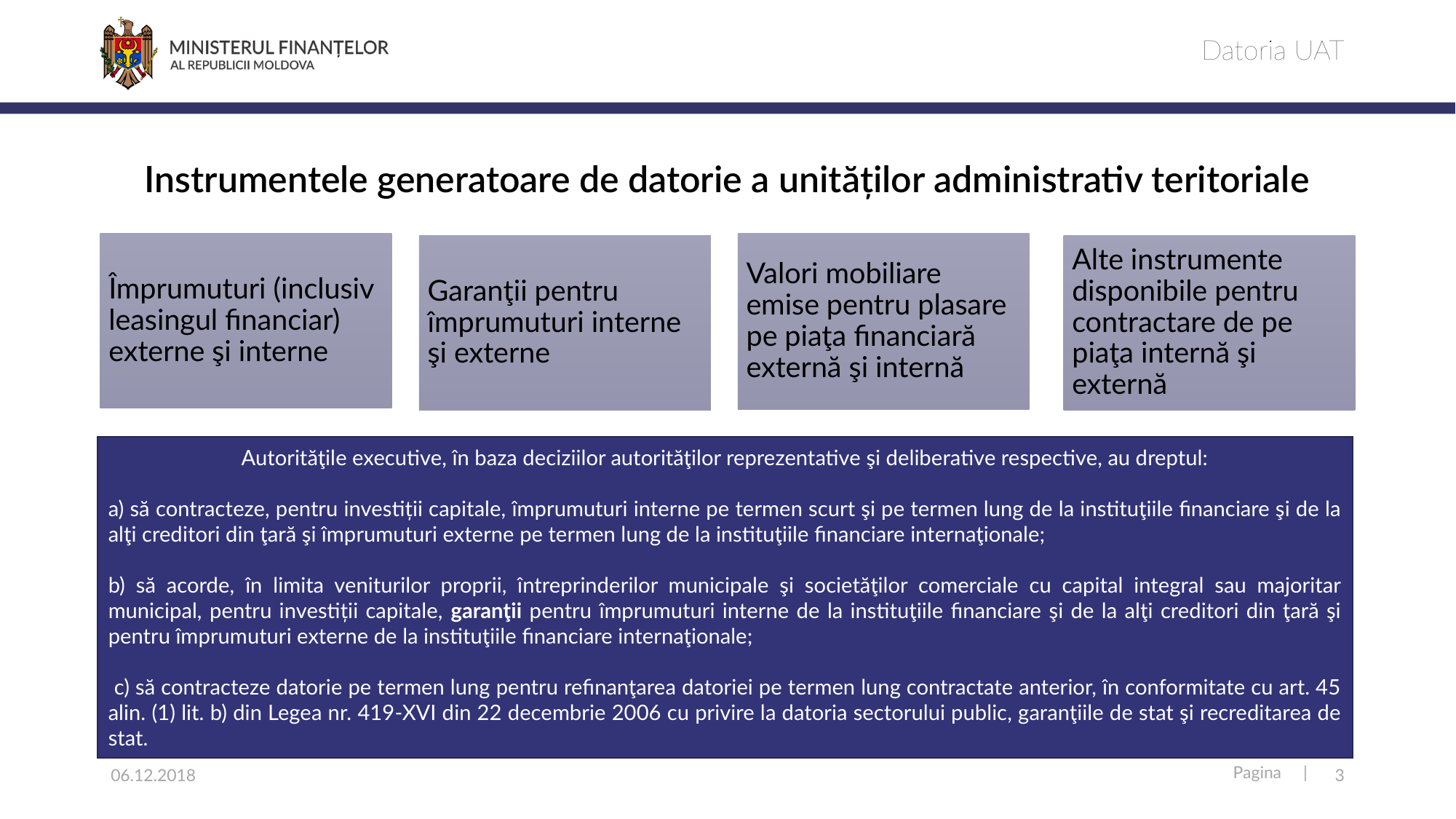

Datoria UAT
# Instrumentele generatoare de datorie a unităților administrativ teritoriale
Împrumuturi (inclusiv leasingul financiar) externe şi interne
Garanţii pentru împrumuturi interne şi externe
Valori mobiliare emise pentru plasare pe piaţa financiară externă şi internă
Alte instrumente disponibile pentru contractare de pe piaţa internă şi externă
Autorităţile executive, în baza deciziilor autorităţilor reprezentative şi deliberative respective, au dreptul:

a) să contracteze, pentru investiții capitale, împrumuturi interne pe termen scurt şi pe termen lung de la instituţiile financiare şi de la alţi creditori din ţară şi împrumuturi externe pe termen lung de la instituţiile financiare internaţionale;

b) să acorde, în limita veniturilor proprii, întreprinderilor municipale şi societăţilor comerciale cu capital integral sau majoritar municipal, pentru investiții capitale, garanţii pentru împrumuturi interne de la instituţiile financiare şi de la alţi creditori din ţară şi pentru împrumuturi externe de la instituţiile financiare internaţionale;

 c) să contracteze datorie pe termen lung pentru refinanţarea datoriei pe termen lung contractate anterior, în conformitate cu art. 45 alin. (1) lit. b) din Legea nr. 419-XVI din 22 decembrie 2006 cu privire la datoria sectorului public, garanţiile de stat şi recreditarea de stat.
06.12.2018
3